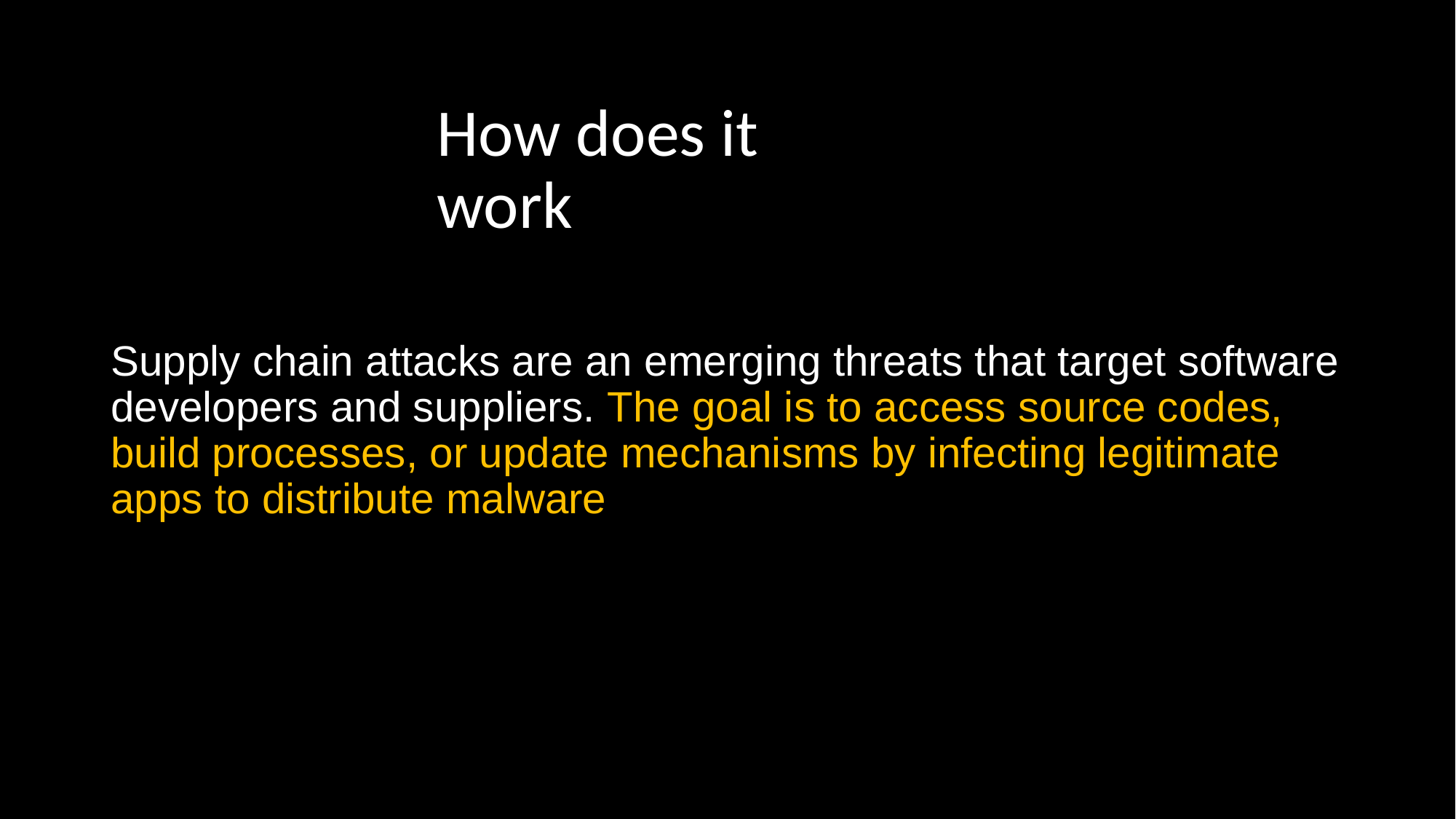

# How does it work
Supply chain attacks are an emerging threats that target software developers and suppliers. The goal is to access source codes, build processes, or update mechanisms by infecting legitimate apps to distribute malware